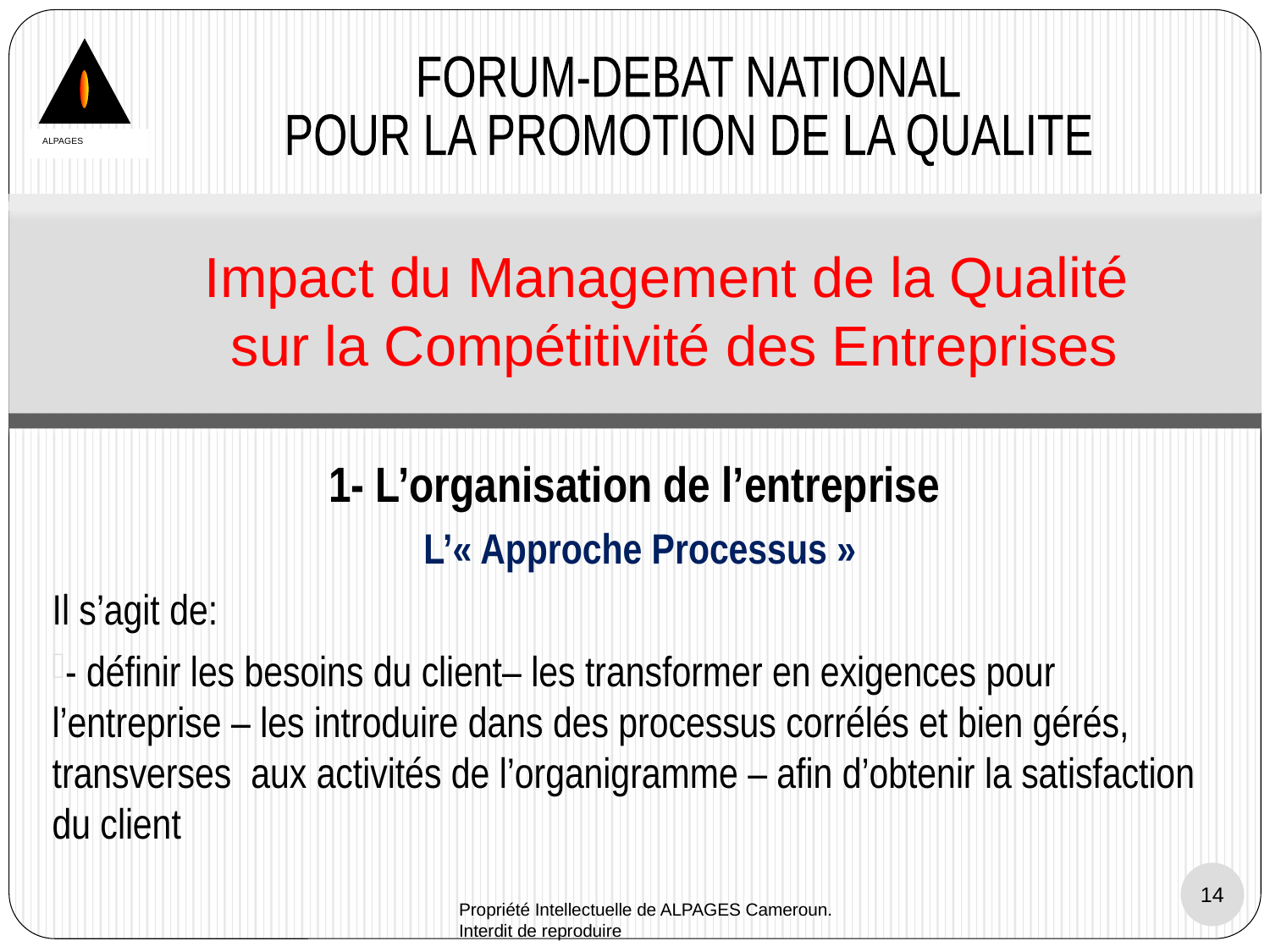

FORUM-DEBAT NATIONAL
POUR LA PROMOTION DE LA QUALITE

ALPAGES
# Impact du Management de la Qualité sur la Compétitivité des Entreprises
1- L’organisation de l’entreprise
L’« Approche Processus »
Il s’agit de:
- définir les besoins du client– les transformer en exigences pour l’entreprise – les introduire dans des processus corrélés et bien gérés, transverses  aux activités de l’organigramme – afin d’obtenir la satisfaction du client
14
Propriété Intellectuelle de ALPAGES Cameroun. Interdit de reproduire